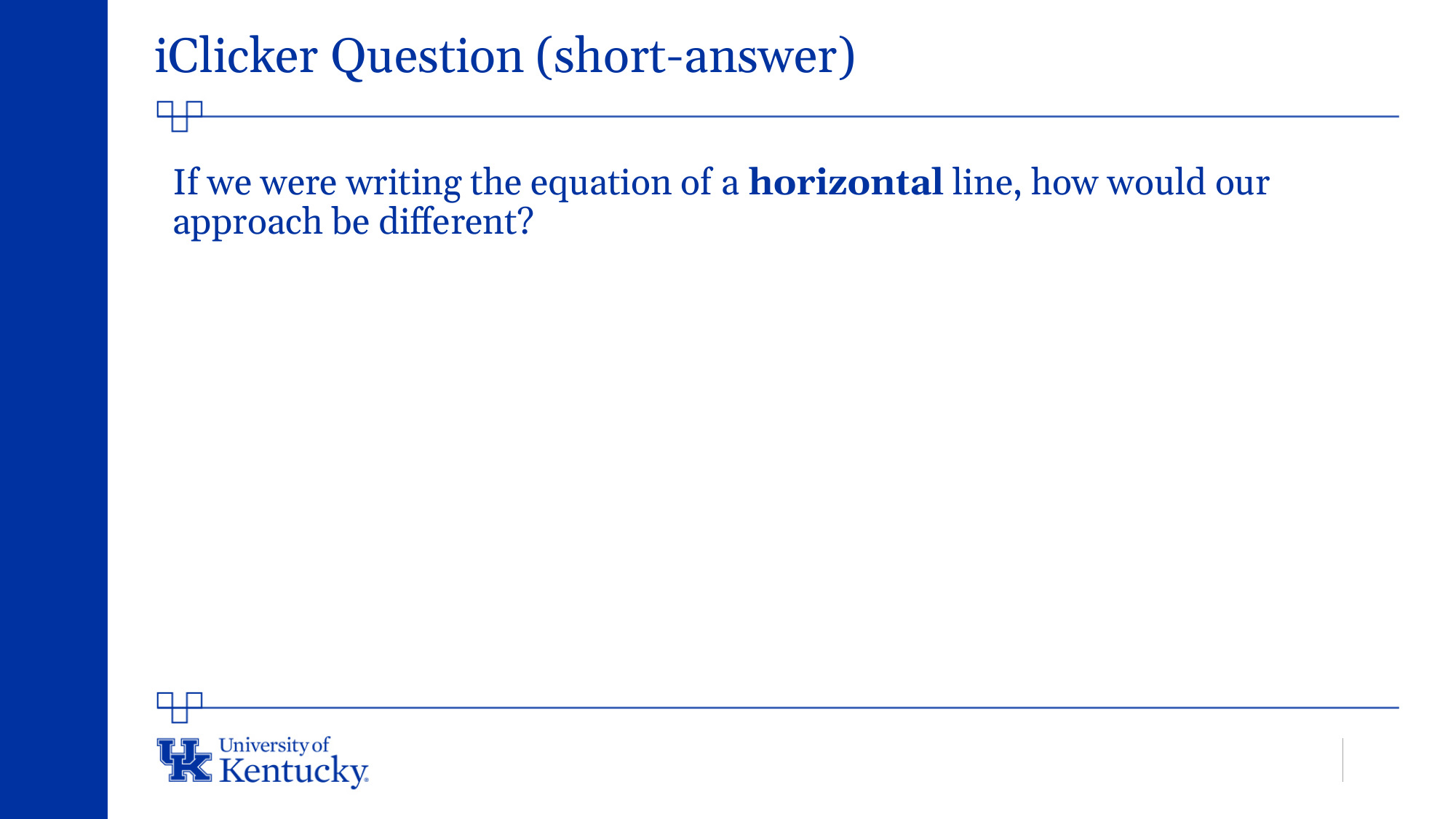

# iClicker Question (short-answer)
If we were writing the equation of a horizontal line, how would our approach be different?